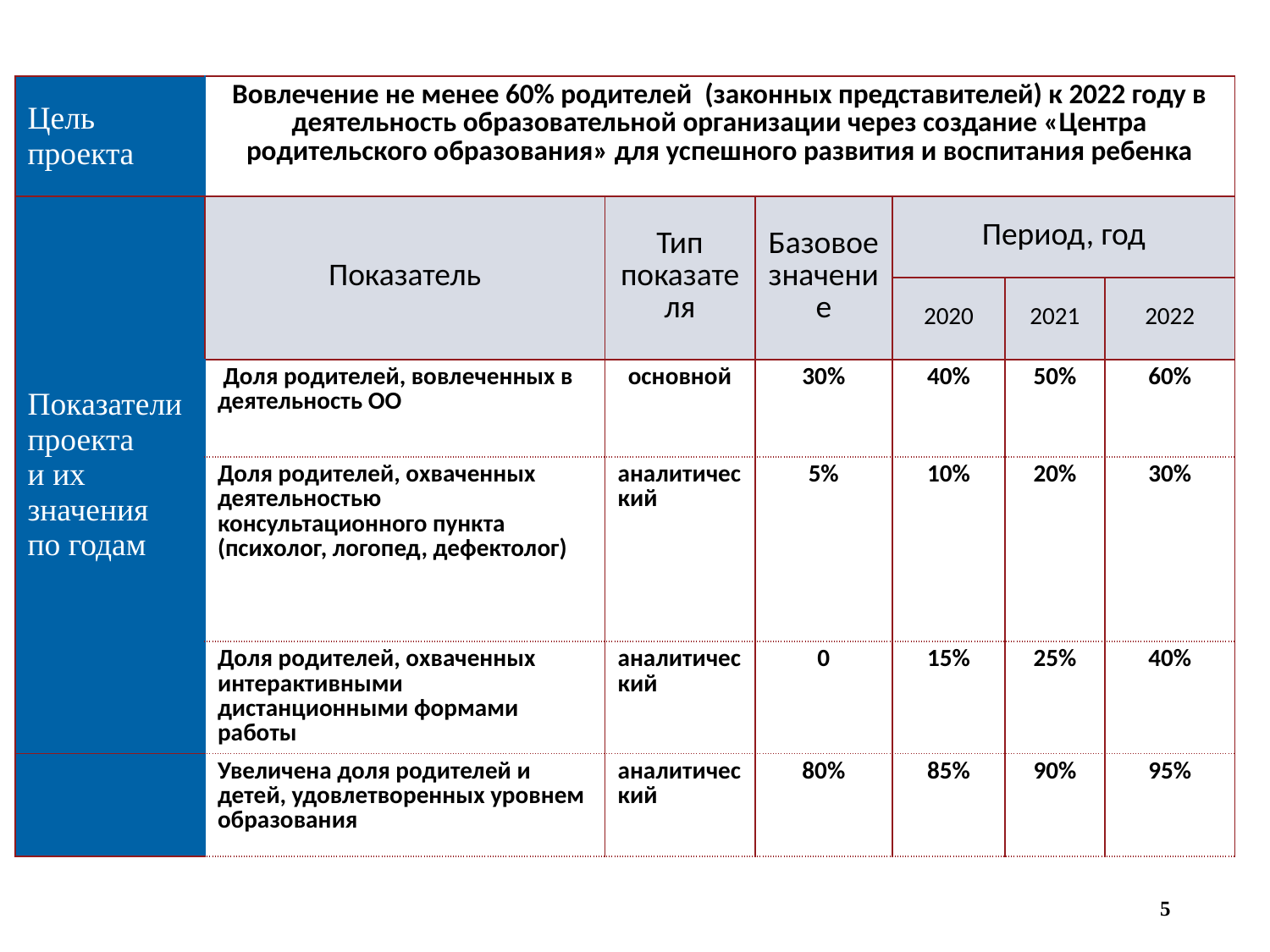

| Цель проекта | Вовлечение не менее 60% родителей (законных представителей) к 2022 году в деятельность образовательной организации через создание «Центра родительского образования» для успешного развития и воспитания ребенка |  |  |  |  |  |
| --- | --- | --- | --- | --- | --- | --- |
| Показатели проекта и их значения по годам | Показатель | Тип показателя | Базовое значение | Период, год |  |  |
|  |  |  |  | 2020 | 2021 | 2022 |
|  | Доля родителей, вовлеченных в деятельность ОО | основной | 30% | 40% | 50% | 60% |
|  | Доля родителей, охваченных деятельностью консультационного пункта (психолог, логопед, дефектолог) | аналитический | 5% | 10% | 20% | 30% |
|  | Доля родителей, охваченных интерактивными дистанционными формами работы | аналитический | 0 | 15% | 25% | 40% |
|  | Увеличена доля родителей и детей, удовлетворенных уровнем образования | аналитический | 80% | 85% | 90% | 95% |
5